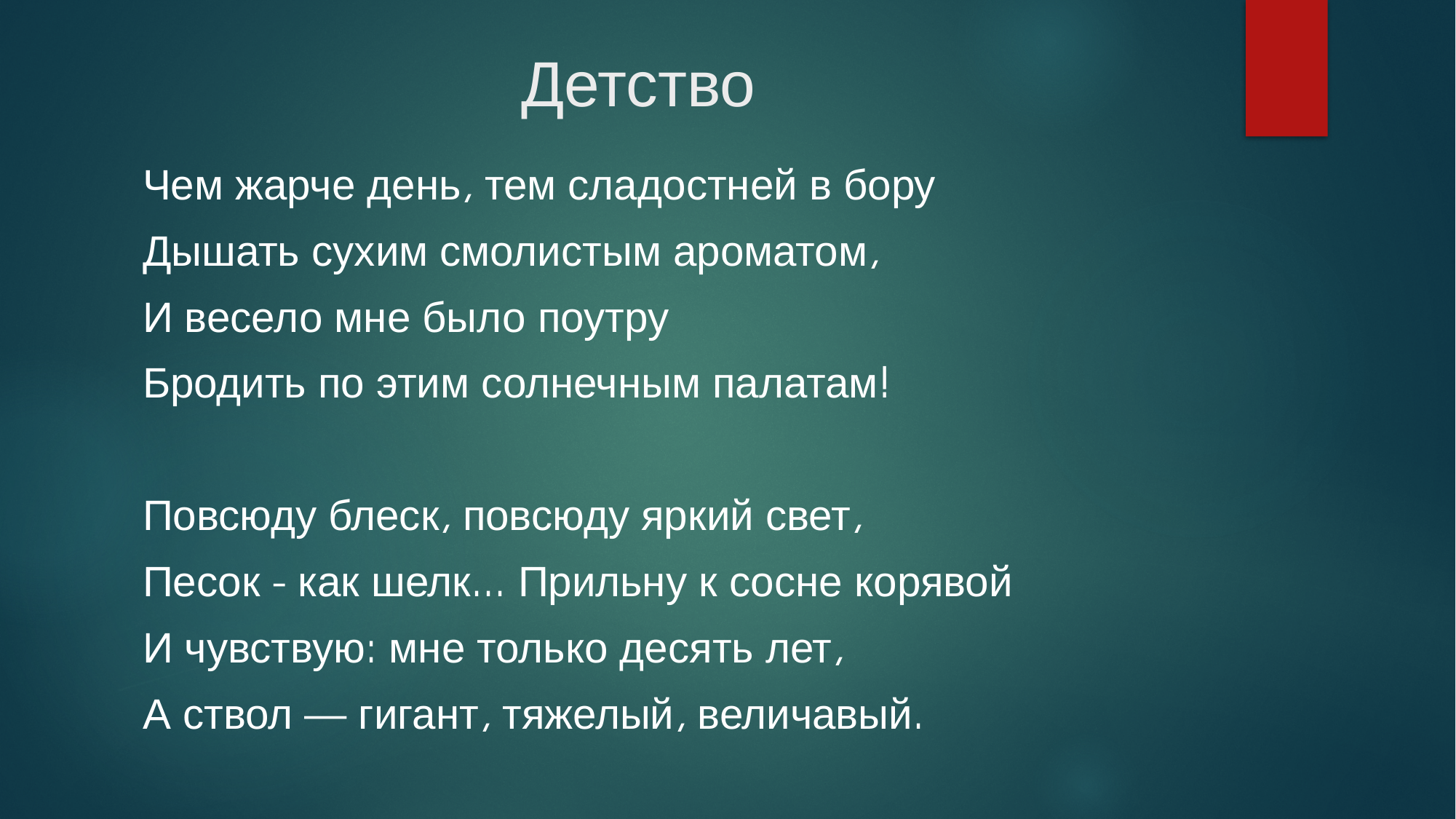

# Детство
Чем жарче день, тем сладостней в бору
Дышать сухим смолистым ароматом,
И весело мне было поутру
Бродить по этим солнечным палатам!

Повсюду блеск, повсюду яркий свет,
Песок - как шелк... Прильну к сосне корявой
И чувствую: мне только десять лет,
А ствол — гигант, тяжелый, величавый.